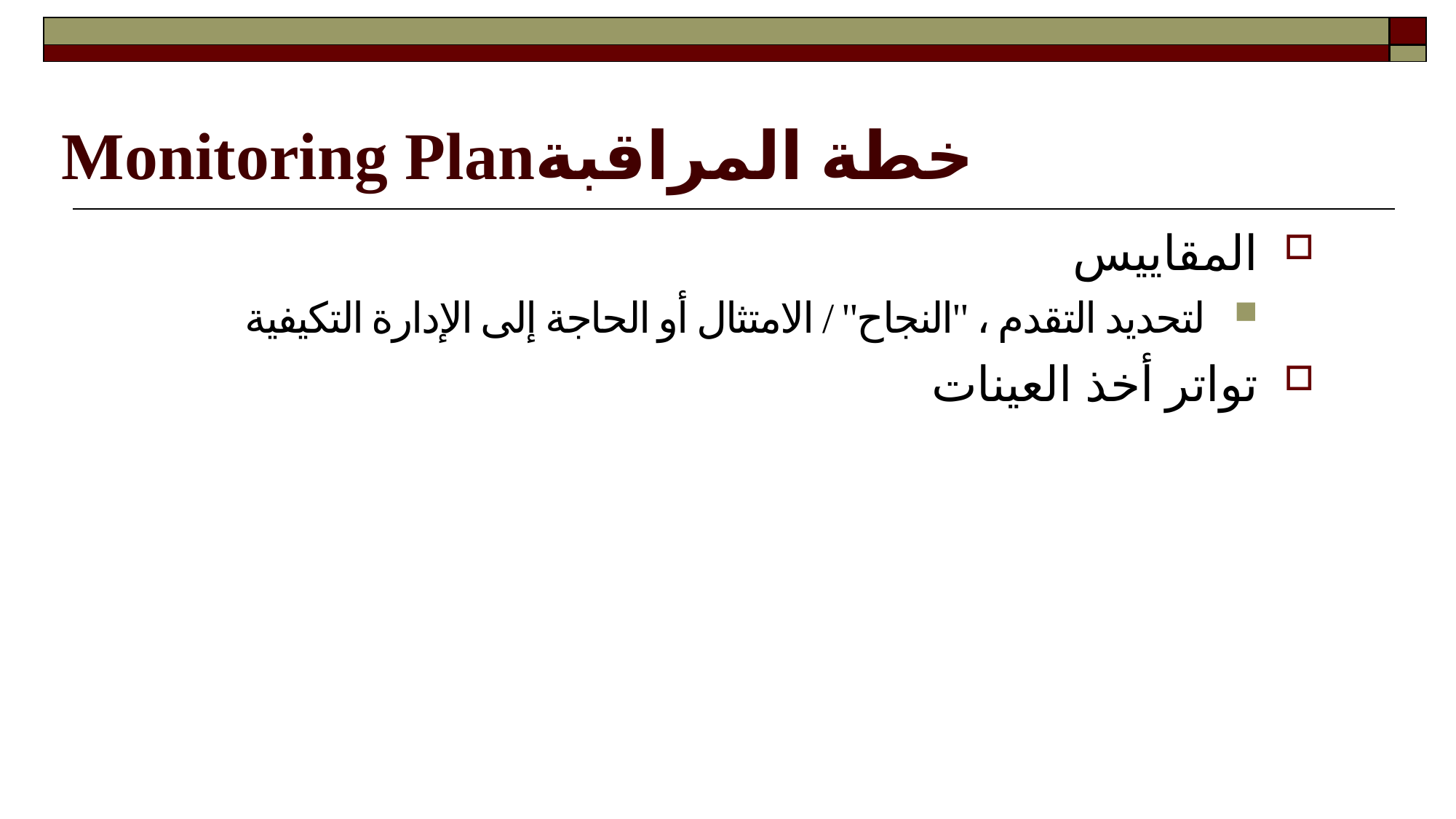

|  |  |
| --- | --- |
|  |  |
# Monitoring Planخطة المراقبة
المقاييس
لتحديد التقدم ، "النجاح" / الامتثال أو الحاجة إلى الإدارة التكيفية
تواتر أخذ العينات